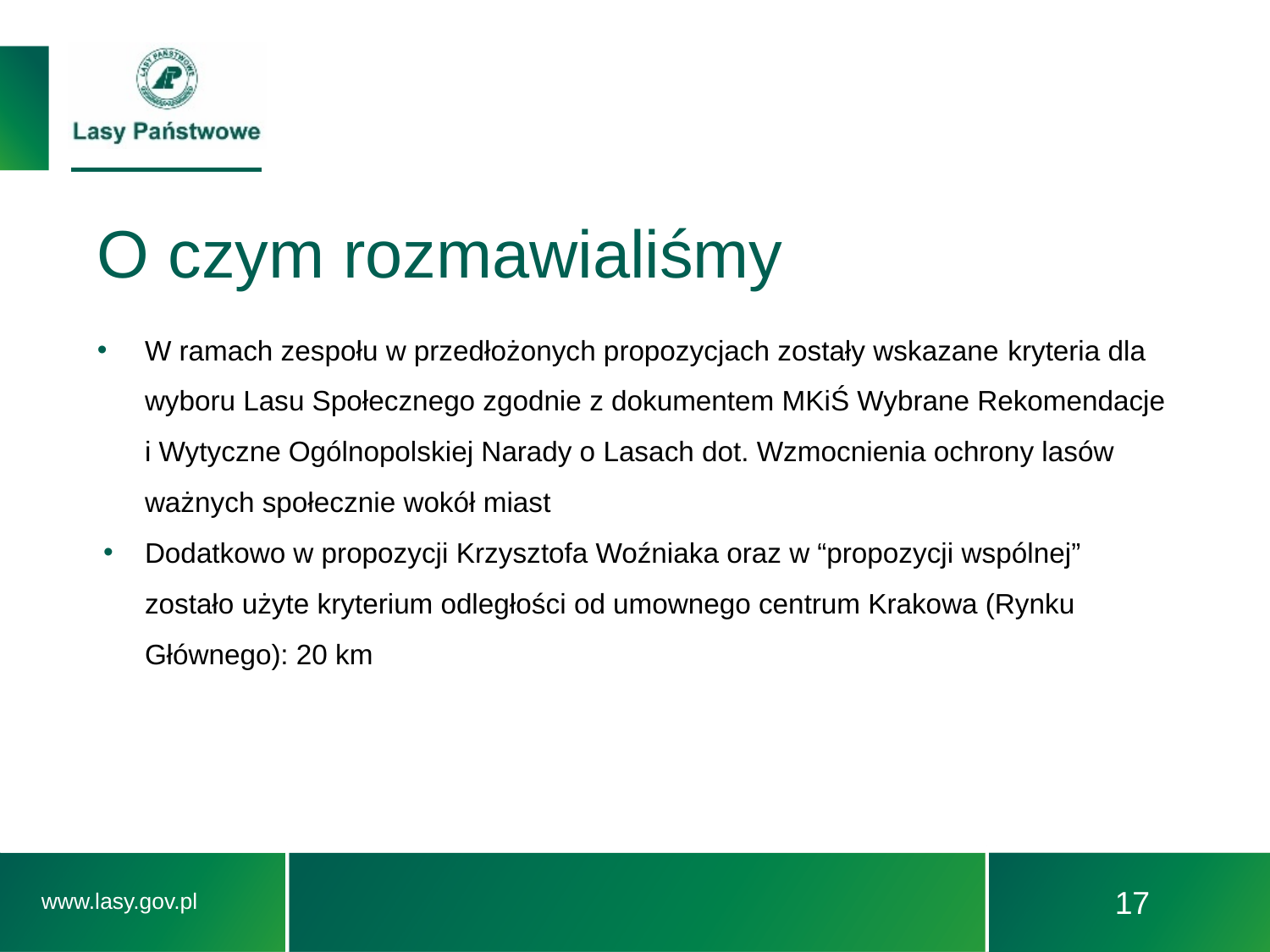

# O czym rozmawialiśmy
W ramach zespołu w przedłożonych propozycjach zostały wskazane kryteria dla wyboru Lasu Społecznego zgodnie z dokumentem MKiŚ Wybrane Rekomendacje i Wytyczne Ogólnopolskiej Narady o Lasach dot. Wzmocnienia ochrony lasów ważnych społecznie wokół miast
Dodatkowo w propozycji Krzysztofa Woźniaka oraz w “propozycji wspólnej” zostało użyte kryterium odległości od umownego centrum Krakowa (Rynku Głównego): 20 km